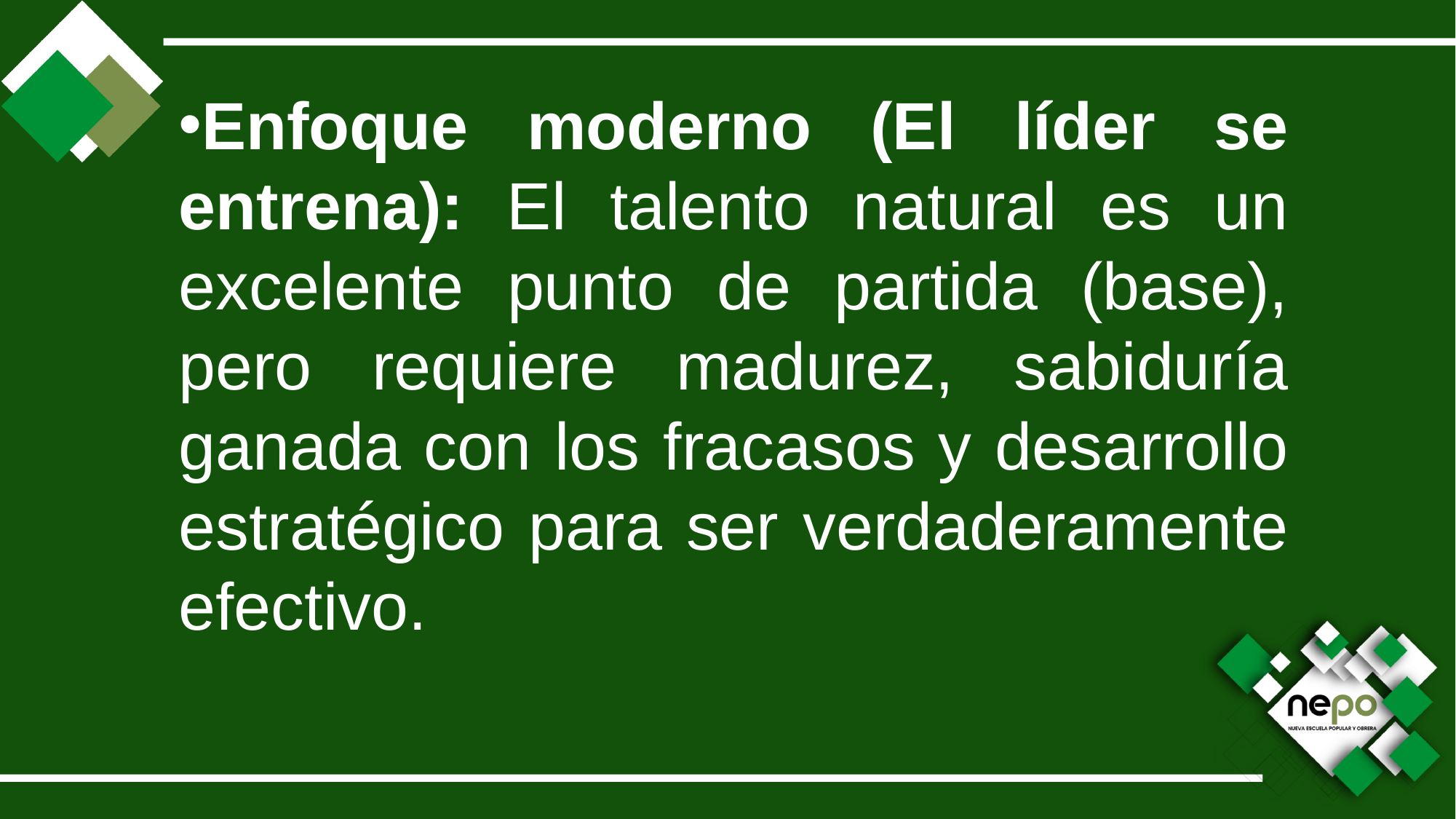

Enfoque moderno (El líder se entrena): El talento natural es un excelente punto de partida (base), pero requiere madurez, sabiduría ganada con los fracasos y desarrollo estratégico para ser verdaderamente efectivo.